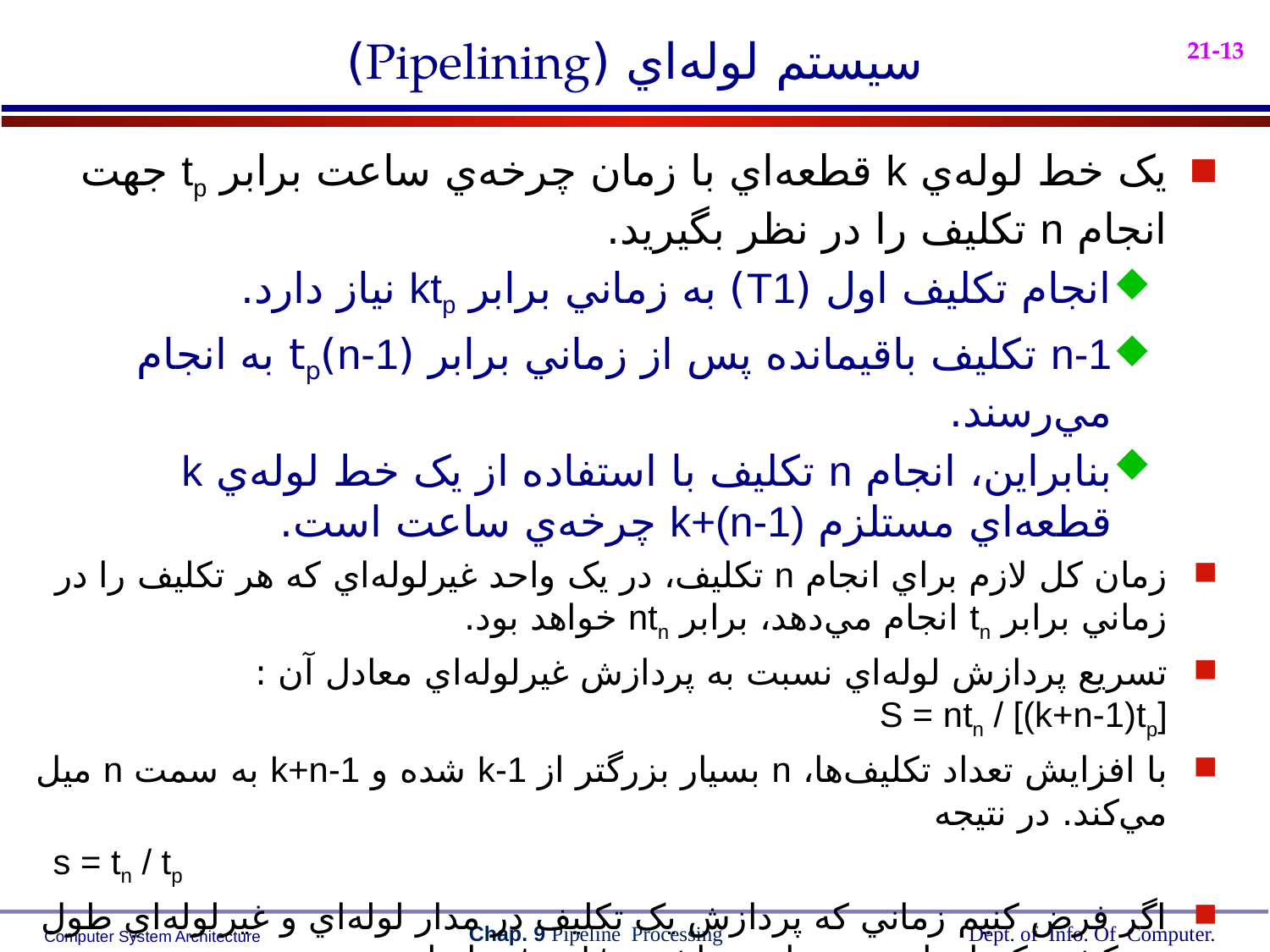

# سيستم لوله‌اي (Pipelining)
يک خط لوله‌ي k قطعه‌اي با زمان چرخه‌ي ساعت برابر tp جهت انجام n تکليف را در نظر بگيريد.
انجام تکليف اول (T1) به زماني برابر ktp نياز دارد.
n-1 تکليف باقيمانده پس از زماني برابر (n-1)tp به انجام مي‌رسند.
بنابراين، انجام n تکليف با استفاده از يک خط لوله‌ي k قطعه‌اي مستلزم k+(n-1) چرخه‌ي ساعت است.
زمان کل لازم براي انجام n تکليف، در يک واحد غيرلوله‌اي که هر تکليف را در زماني برابر tn انجام مي‌دهد، برابر ntn خواهد بود.
تسريع پردازش لوله‌اي نسبت به پردازش غيرلوله‌اي معادل آن :		S = ntn / [(k+n-1)tp]
با افزايش تعداد تکليف‌ها، n بسيار بزرگتر از k-1 شده و k+n-1 به سمت n ميل مي‌کند. در نتيجه
  s = tn / tp
اگر فرض کنيم زماني که پردازش يک تکليف در مدار لوله‌اي و غيرلوله‌اي طول مي‌کشد يکسان است، خواهيم داشت tn = ktp، بنابراين				          s = ktp/tp = k